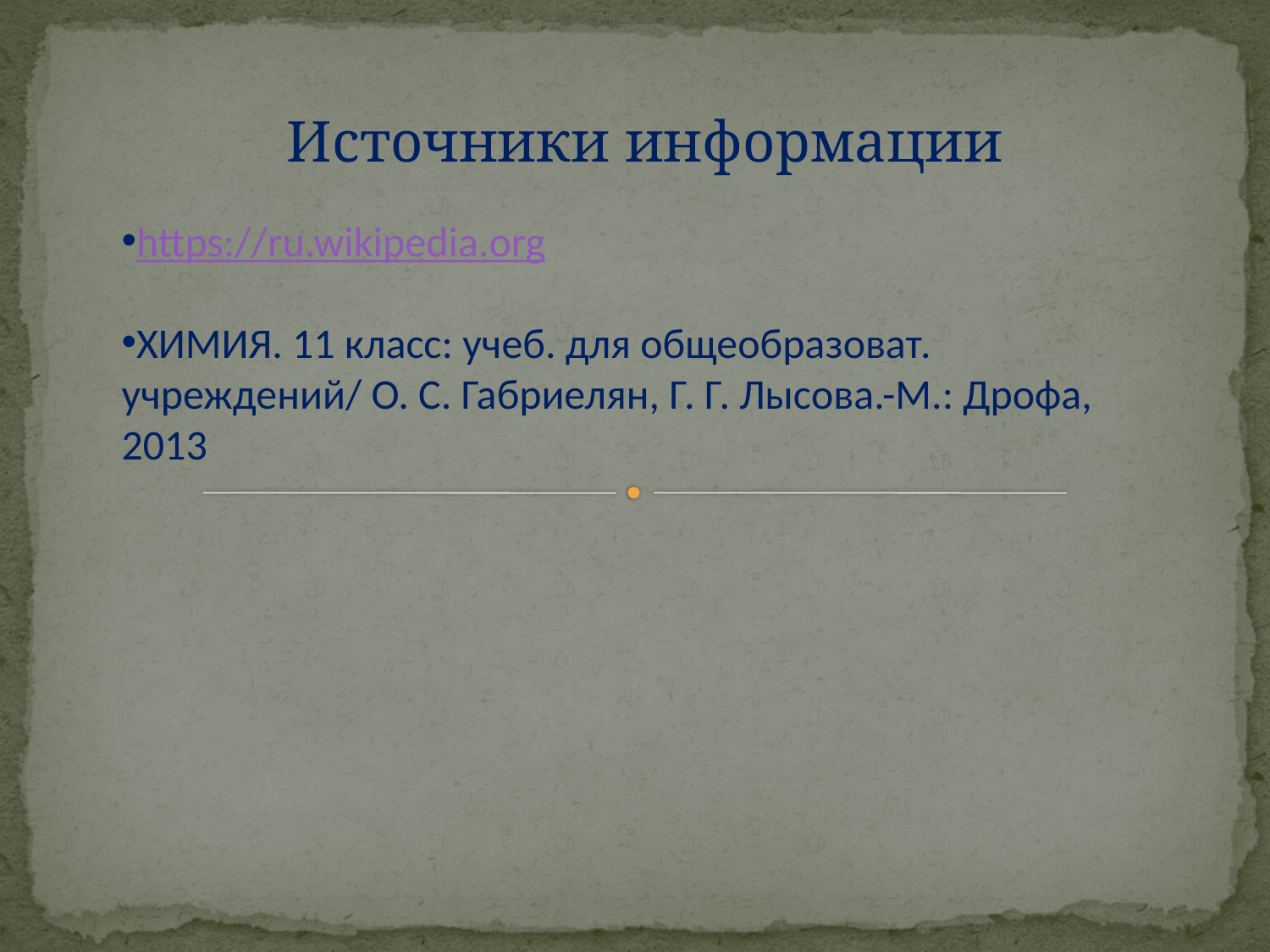

Источники информации
https://ru.wikipedia.org

ХИМИЯ. 11 класс: учеб. для общеобразоват. учреждений/ О. С. Габриелян, Г. Г. Лысова.-М.: Дрофа, 2013